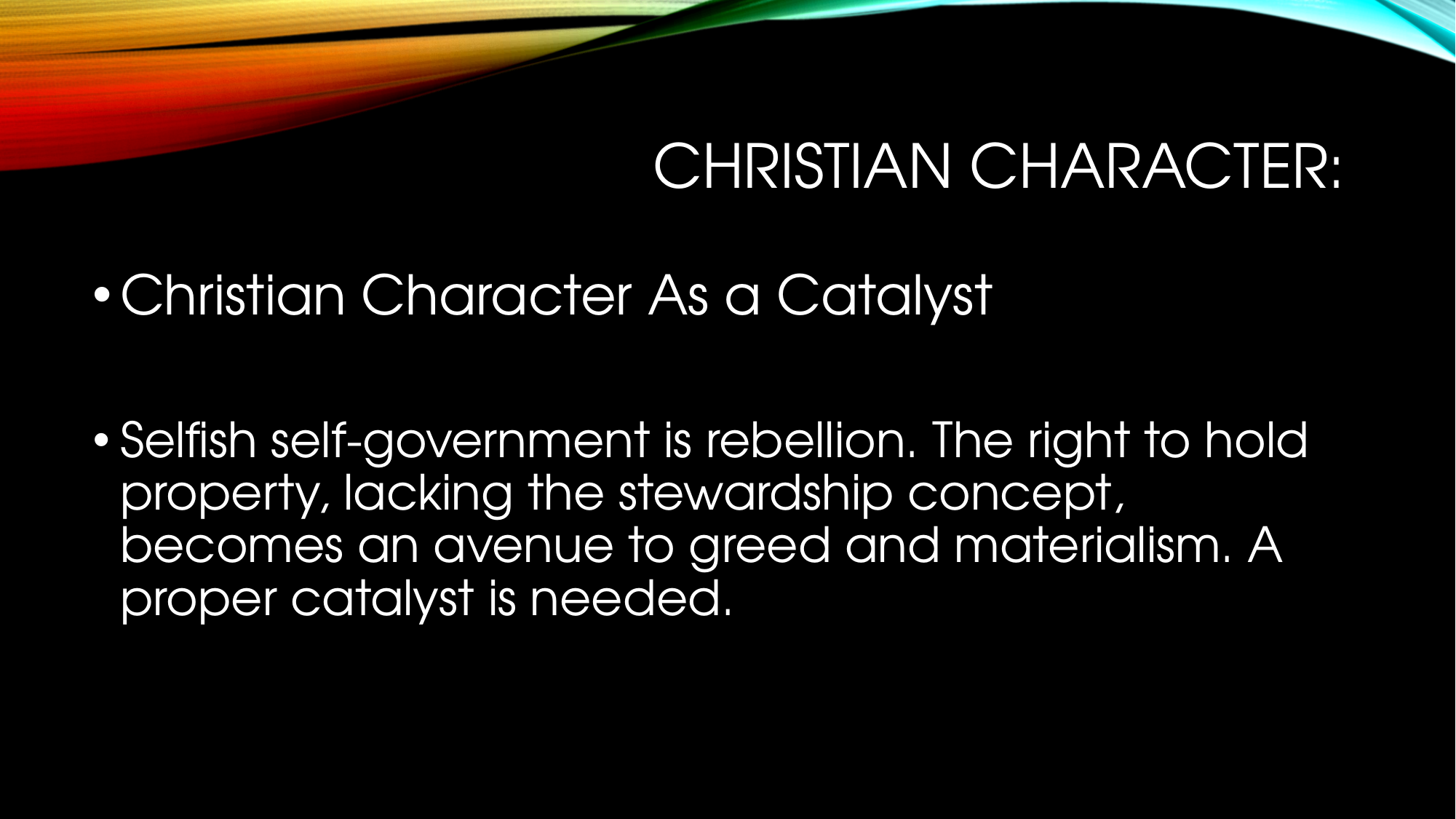

# Christian Character:
Christian Character As a Catalyst

Selfish self-government is rebellion. The right to hold property, lacking the stewardship concept, becomes an avenue to greed and materialism. A proper catalyst is needed.